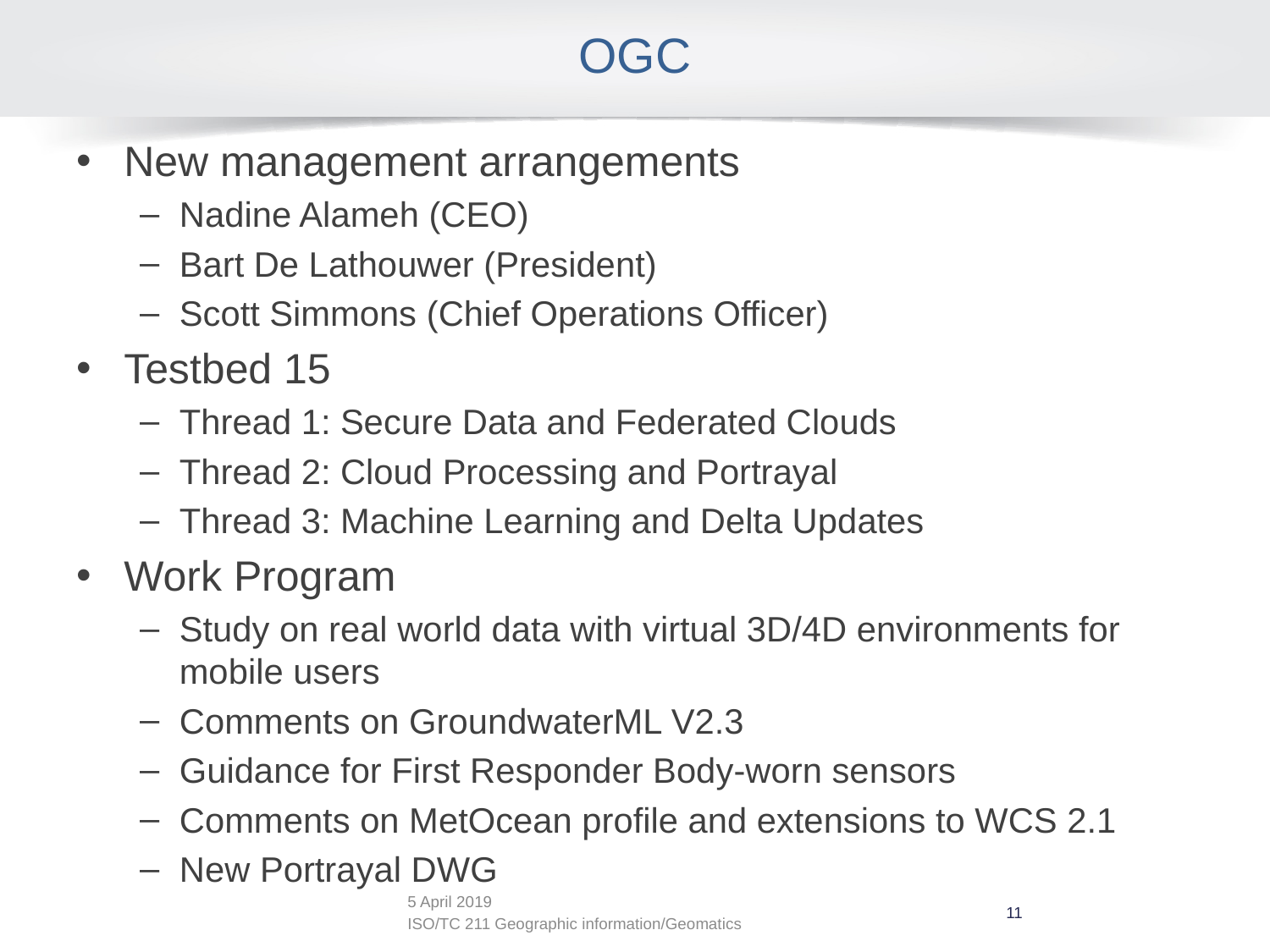

# OGC
New management arrangements
Nadine Alameh (CEO)
Bart De Lathouwer (President)
Scott Simmons (Chief Operations Officer)
Testbed 15
Thread 1: Secure Data and Federated Clouds
Thread 2: Cloud Processing and Portrayal
Thread 3: Machine Learning and Delta Updates
Work Program
Study on real world data with virtual 3D/4D environments for mobile users
Comments on GroundwaterML V2.3
Guidance for First Responder Body-worn sensors
Comments on MetOcean profile and extensions to WCS 2.1
New Portrayal DWG